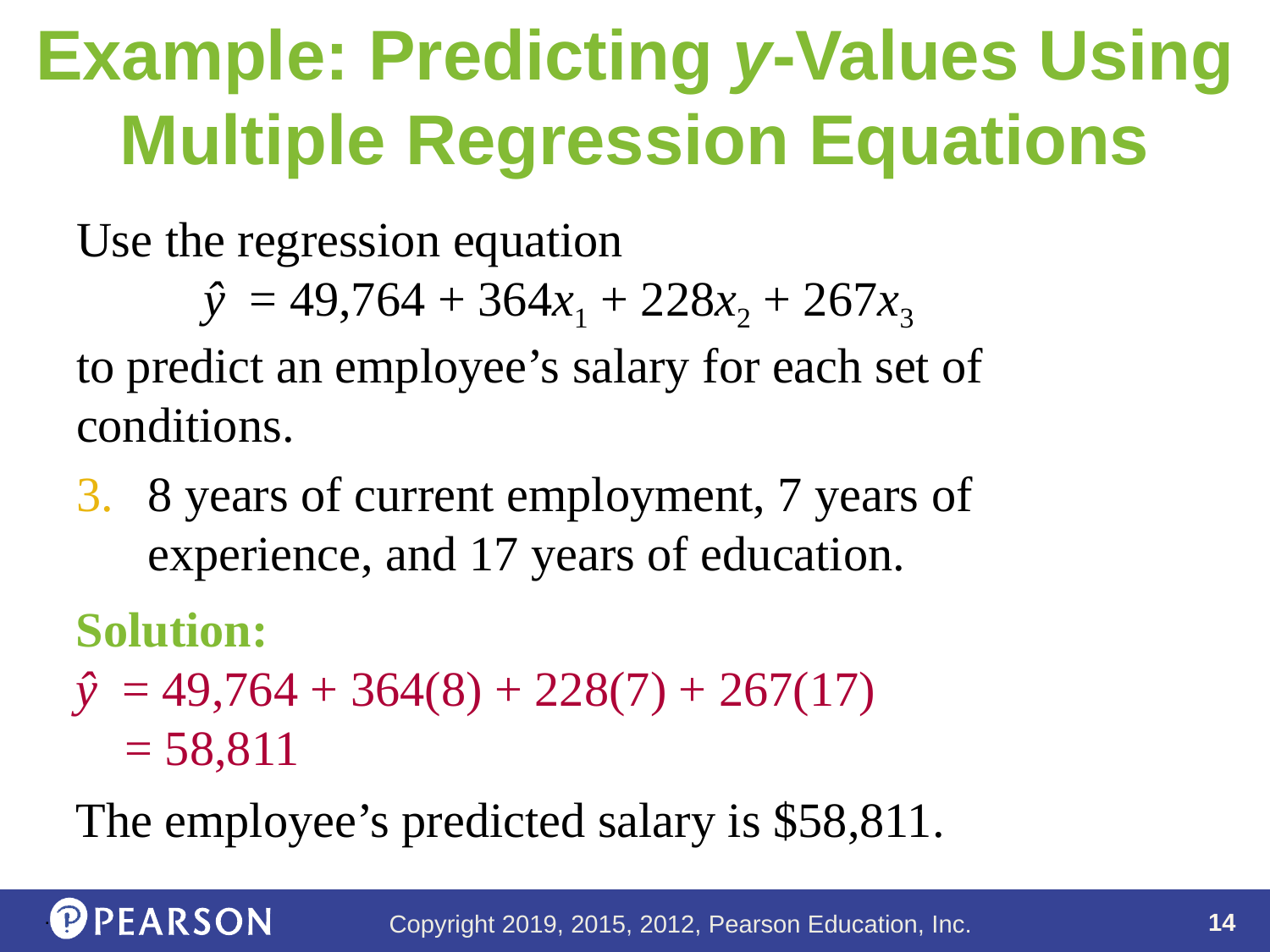

# Example: Predicting y-Values Using Multiple Regression Equations
Use the regression equation
 	ŷ  = 49,764 + 364x1 + 228x2 + 267x3
to predict an employee’s salary for each set of conditions.
8 years of current employment, 7 years of experience, and 17 years of education.

Solution:
ŷ  = 49,764 + 364(8) + 228(7) + 267(17)
    = 58,811
The employee’s predicted salary is $58,811.
.